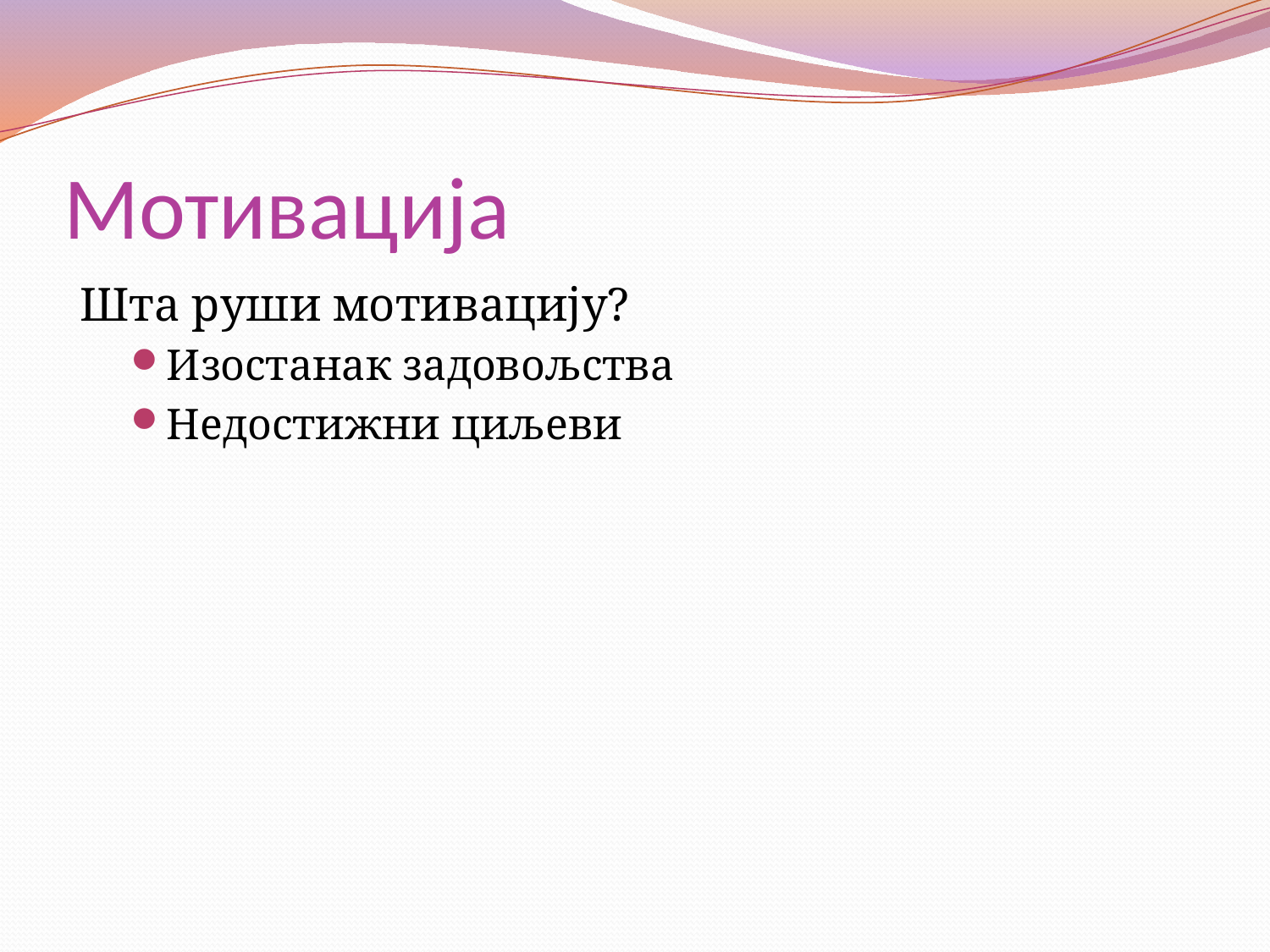

# Мотивација
Шта руши мотивацију?
Изостанак задовољства
Недостижни циљеви